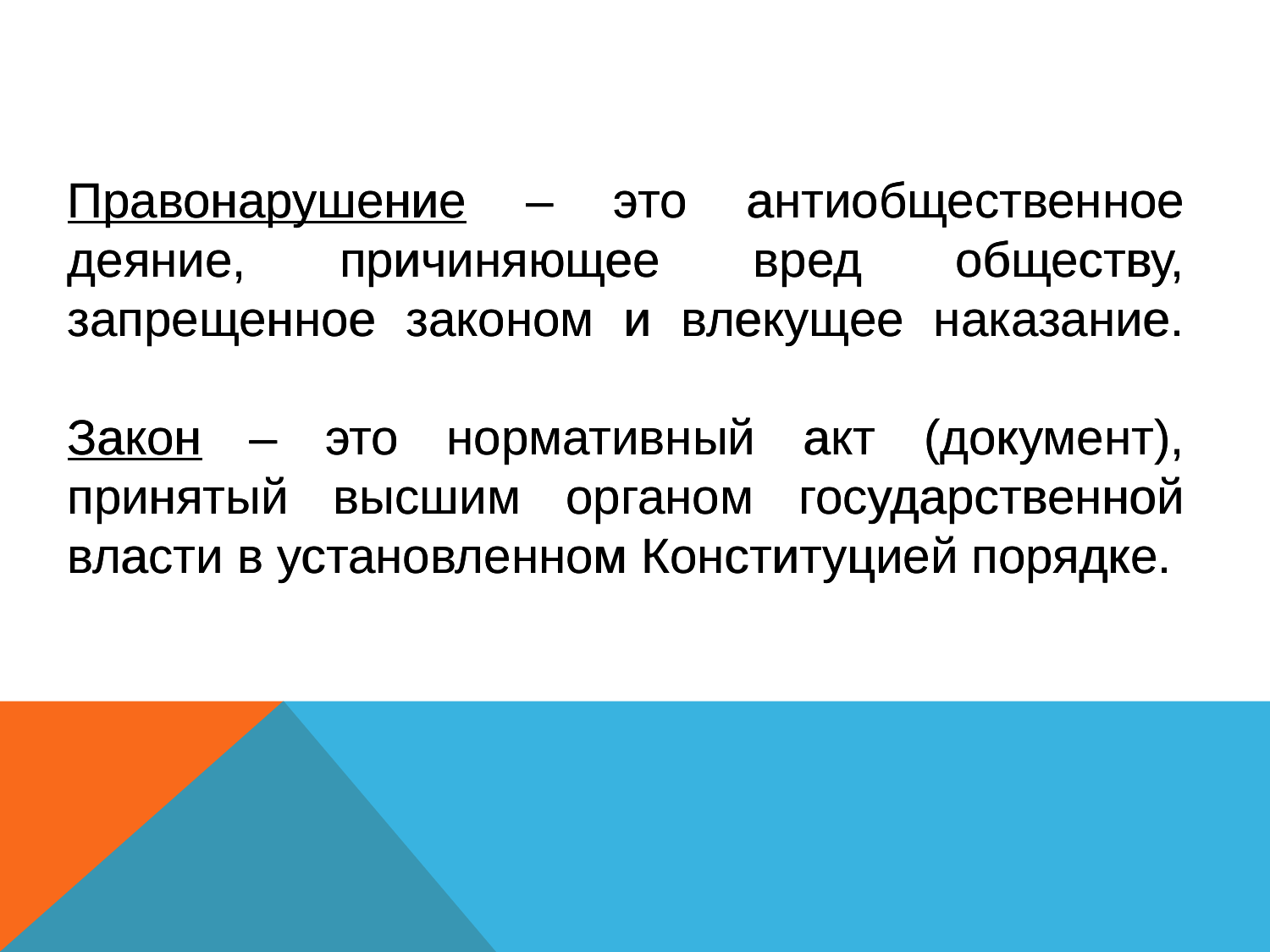

Правонарушение – это антиобщественное деяние, причиняющее вред обществу, запрещенное законом и влекущее наказание.
Закон – это нормативный акт (документ), принятый высшим органом государственной власти в установленном Конституцией порядке.
Правонарушение – это антиобщественное деяние, причиняющее вред обществу, запрещенное законом и влекущее наказание.
Закон – это нормативный акт (документ), принятый высшим органом государственной власти в установленном Конституцией порядке.